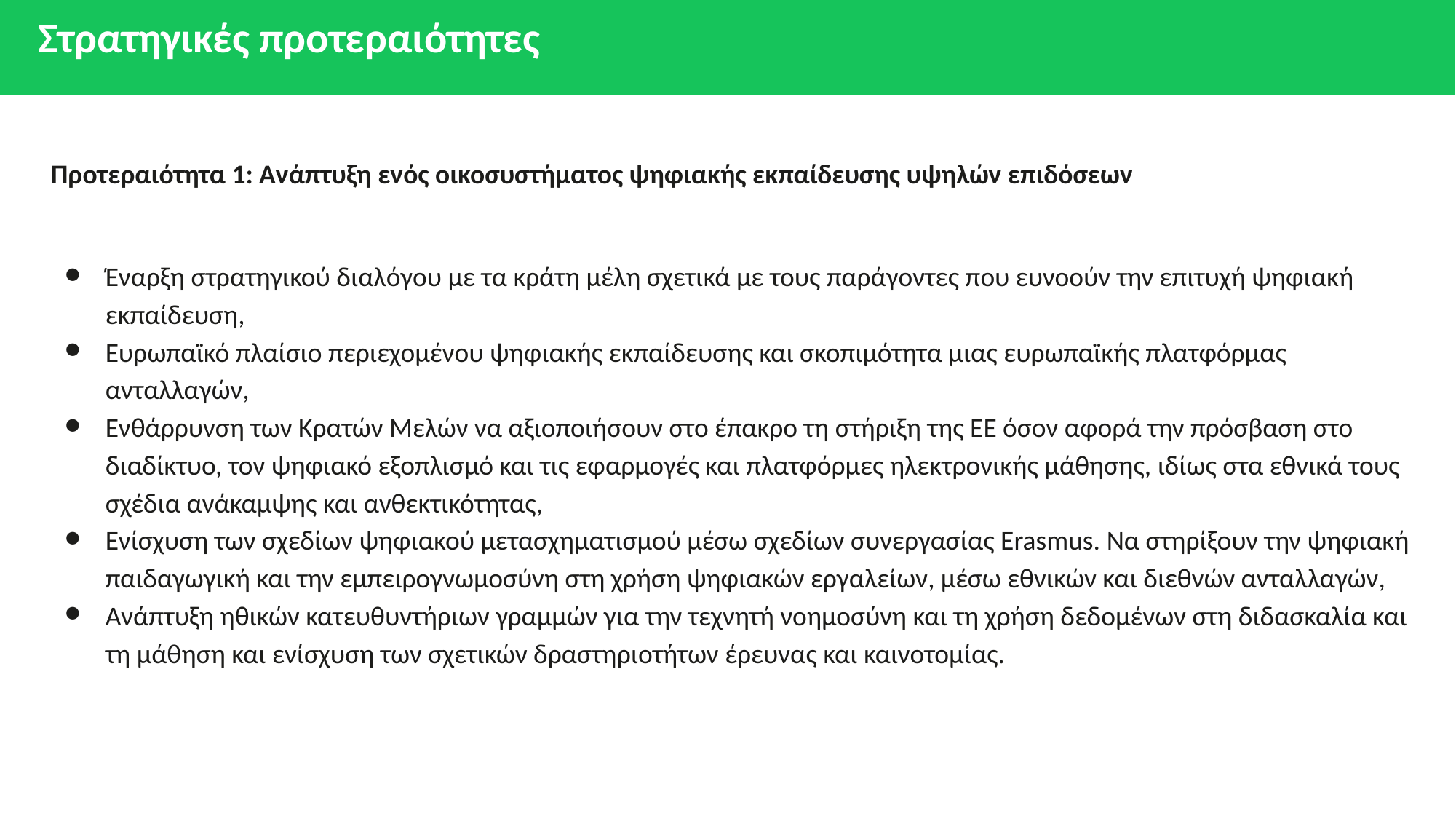

Στρατηγικές προτεραιότητες

Προτεραιότητα 1: Ανάπτυξη ενός οικοσυστήματος ψηφιακής εκπαίδευσης υψηλών επιδόσεων

Έναρξη στρατηγικού διαλόγου με τα κράτη μέλη σχετικά με τους παράγοντες που ευνοούν την επιτυχή ψηφιακή εκπαίδευση,
Ευρωπαϊκό πλαίσιο περιεχομένου ψηφιακής εκπαίδευσης και σκοπιμότητα μιας ευρωπαϊκής πλατφόρμας ανταλλαγών,
Ενθάρρυνση των Κρατών Μελών να αξιοποιήσουν στο έπακρο τη στήριξη της ΕΕ όσον αφορά την πρόσβαση στο διαδίκτυο, τον ψηφιακό εξοπλισμό και τις εφαρμογές και πλατφόρμες ηλεκτρονικής μάθησης, ιδίως στα εθνικά τους σχέδια ανάκαμψης και ανθεκτικότητας,
Ενίσχυση των σχεδίων ψηφιακού μετασχηματισμού μέσω σχεδίων συνεργασίας Erasmus. Να στηρίξουν την ψηφιακή παιδαγωγική και την εμπειρογνωμοσύνη στη χρήση ψηφιακών εργαλείων, μέσω εθνικών και διεθνών ανταλλαγών,
Ανάπτυξη ηθικών κατευθυντήριων γραμμών για την τεχνητή νοημοσύνη και τη χρήση δεδομένων στη διδασκαλία και τη μάθηση και ενίσχυση των σχετικών δραστηριοτήτων έρευνας και καινοτομίας.